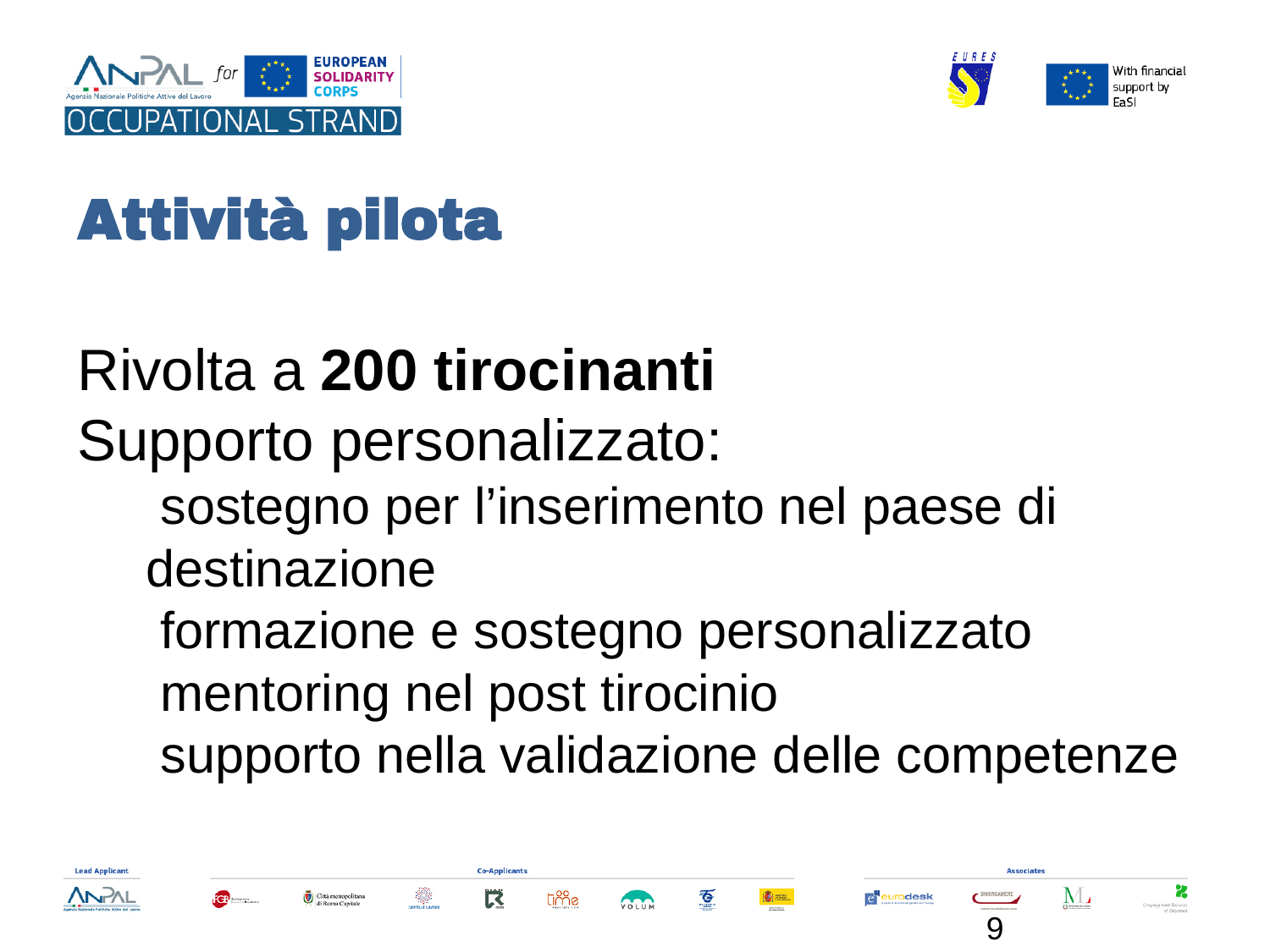

# Attività pilota
Rivolta a 200 tirocinanti
Supporto personalizzato:
 sostegno per l’inserimento nel paese di   destinazione
 formazione e sostegno personalizzato
 mentoring nel post tirocinio
 supporto nella validazione delle competenze
9